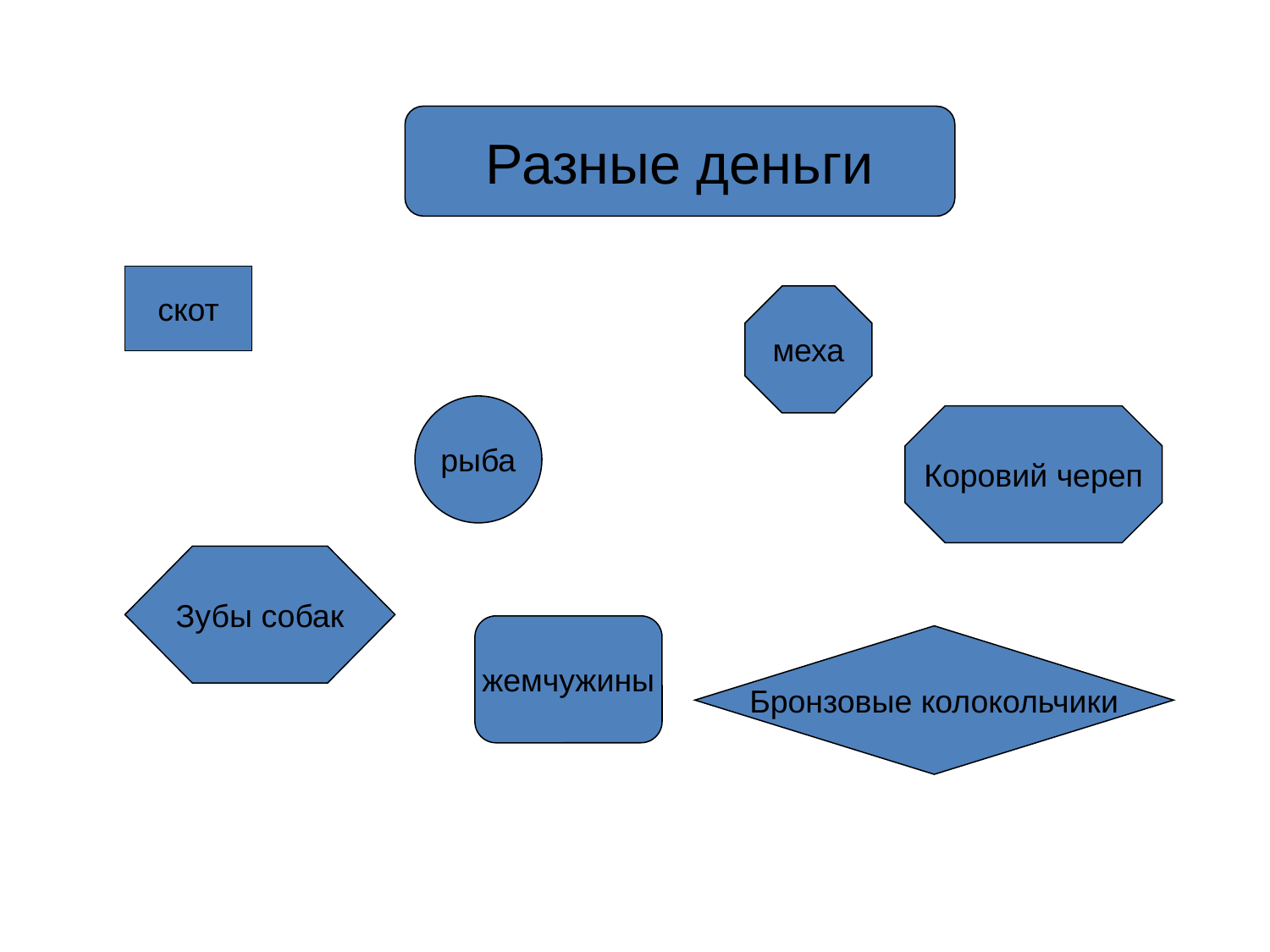

Разные деньги
скот
меха
рыба
Коровий череп
Зубы собак
жемчужины
Бронзовые колокольчики